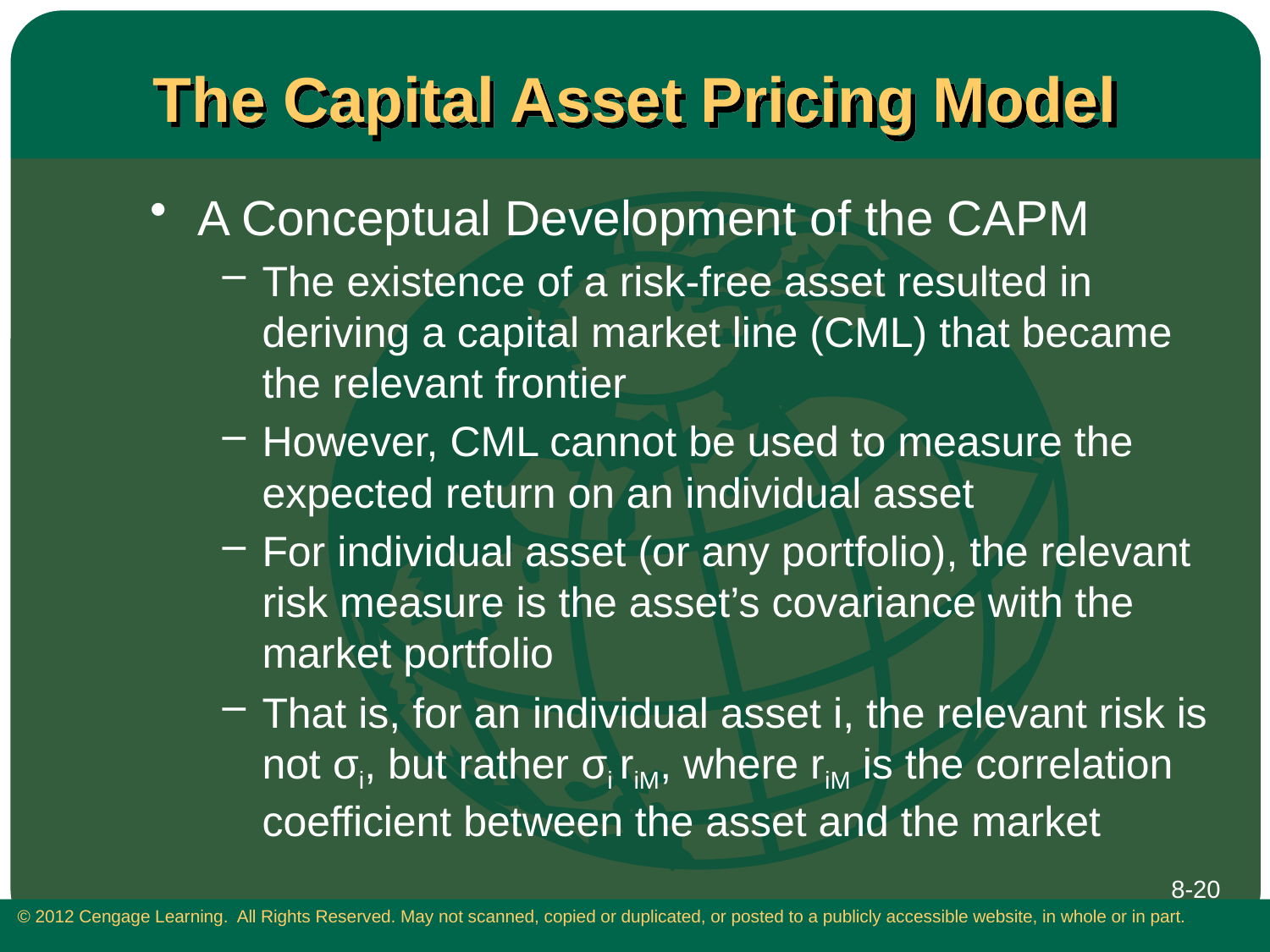

# The Capital Asset Pricing Model
A Conceptual Development of the CAPM
The existence of a risk-free asset resulted in deriving a capital market line (CML) that became the relevant frontier
However, CML cannot be used to measure the expected return on an individual asset
For individual asset (or any portfolio), the relevant risk measure is the asset’s covariance with the market portfolio
That is, for an individual asset i, the relevant risk is not σi, but rather σi riM, where riM is the correlation coefficient between the asset and the market
8-20
 © 2012 Cengage Learning.  All Rights Reserved. May not scanned, copied or duplicated, or posted to a publicly accessible website, in whole or in part.